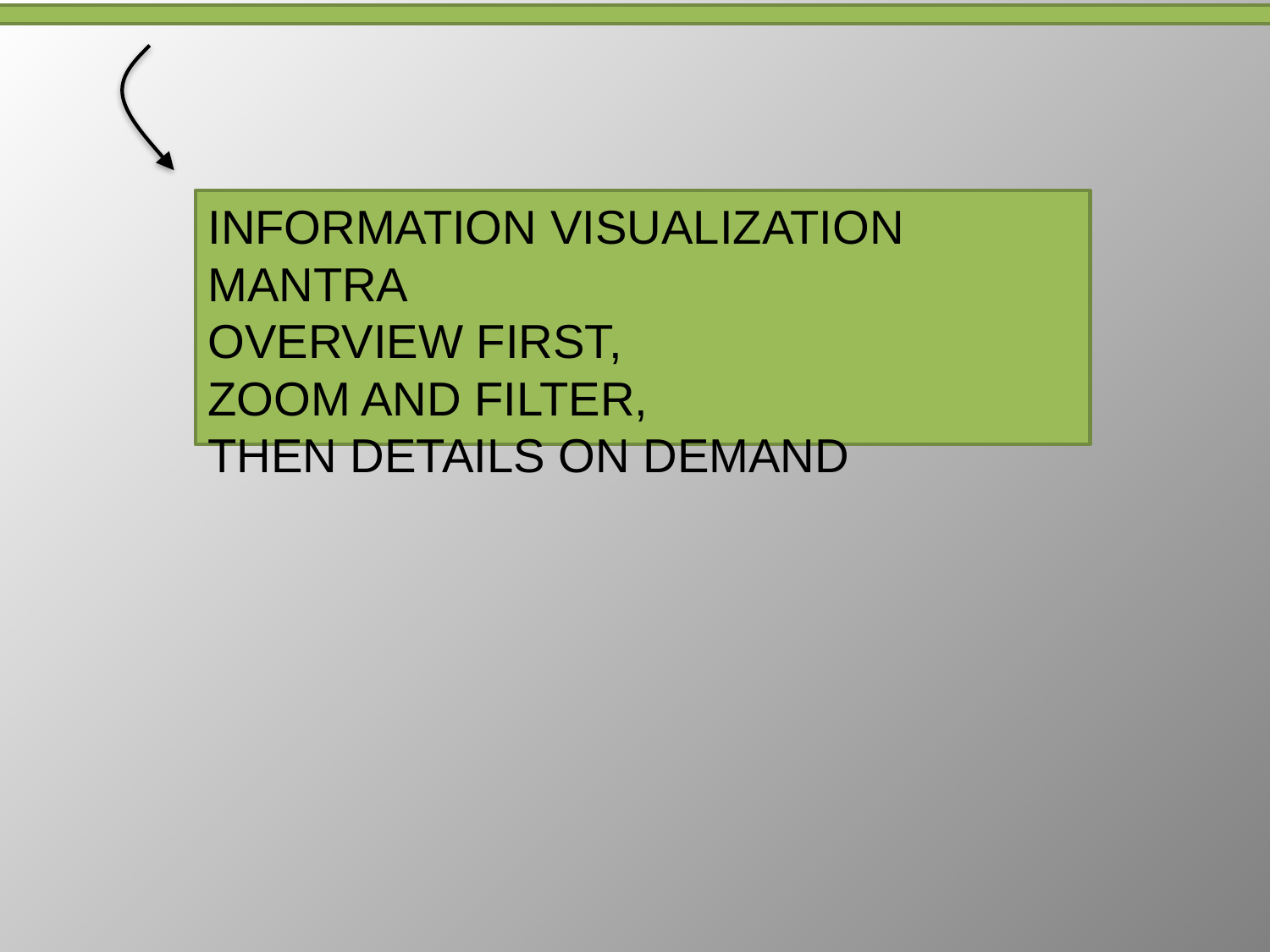

Information Visualization mantra
Overview first,
Zoom and filter,
Then details on demand